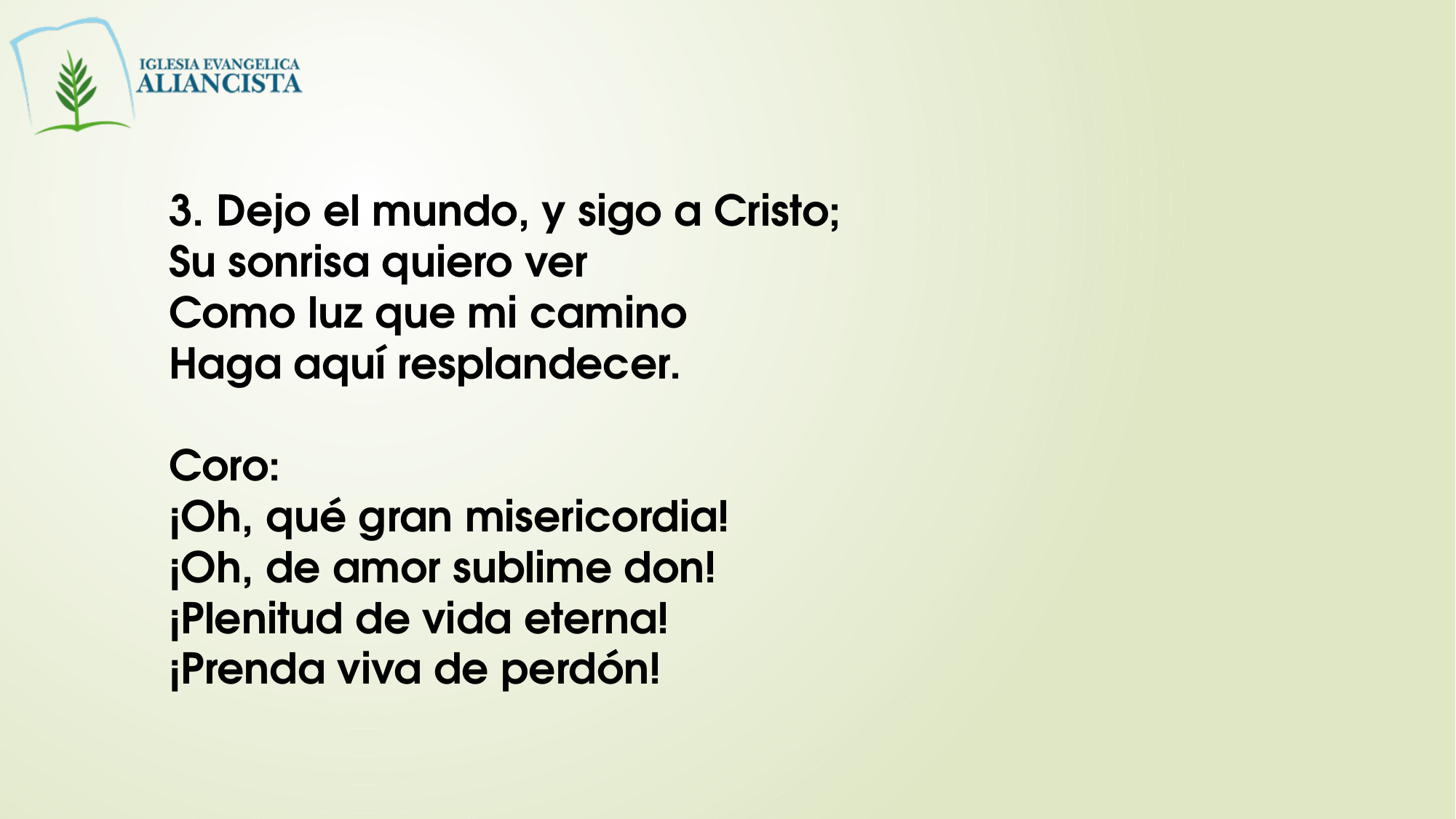

3. Dejo el mundo, y sigo a Cristo;
Su sonrisa quiero ver
Como luz que mi camino
Haga aquí resplandecer.

Coro:
¡Oh, qué gran misericordia!
¡Oh, de amor sublime don!
¡Plenitud de vida eterna!
¡Prenda viva de perdón!